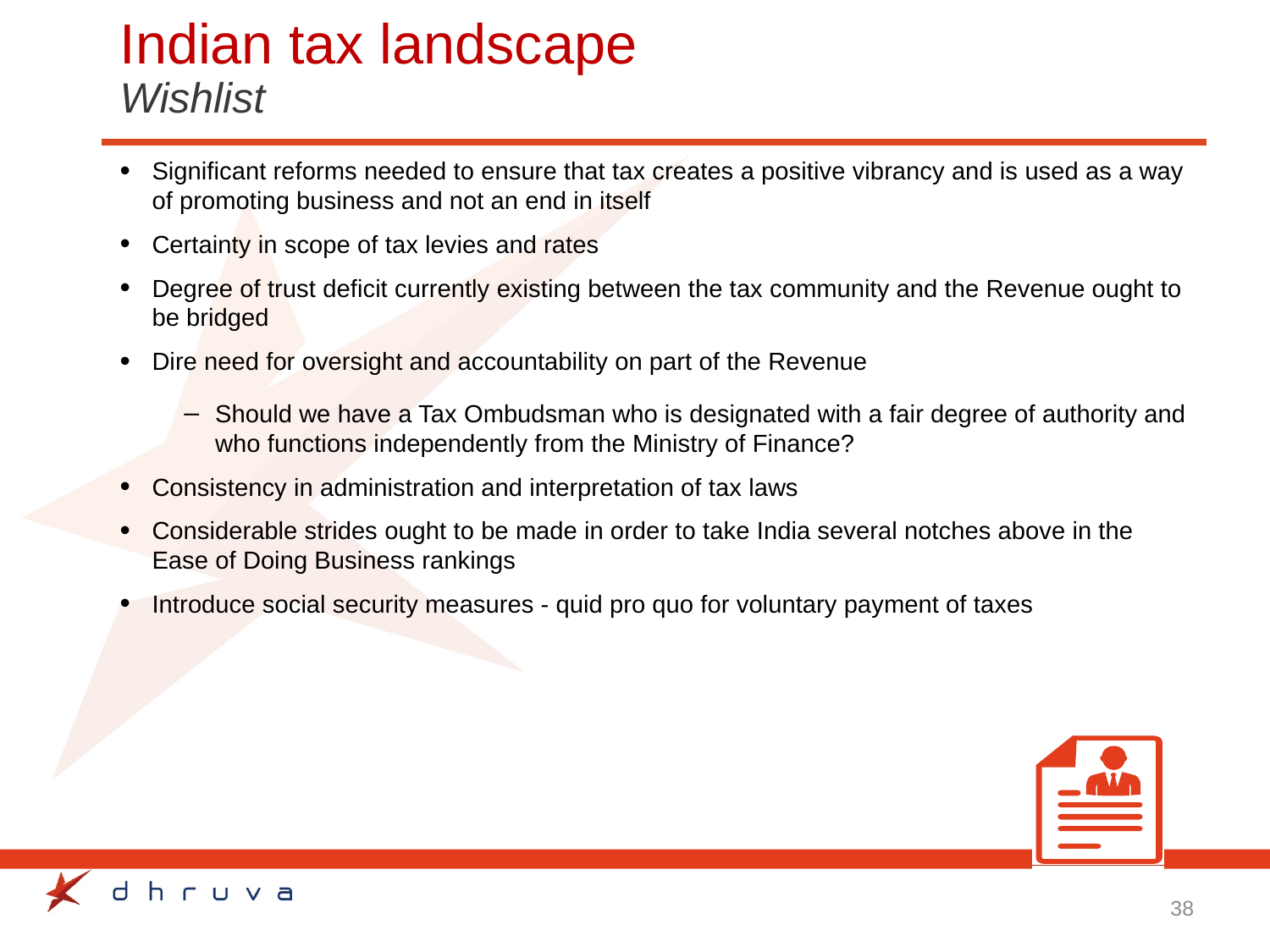

# Indian tax landscape Wishlist
Significant reforms needed to ensure that tax creates a positive vibrancy and is used as a way of promoting business and not an end in itself
Certainty in scope of tax levies and rates
Degree of trust deficit currently existing between the tax community and the Revenue ought to be bridged
Dire need for oversight and accountability on part of the Revenue
Should we have a Tax Ombudsman who is designated with a fair degree of authority and who functions independently from the Ministry of Finance?
Consistency in administration and interpretation of tax laws
Considerable strides ought to be made in order to take India several notches above in the Ease of Doing Business rankings
Introduce social security measures - quid pro quo for voluntary payment of taxes

38